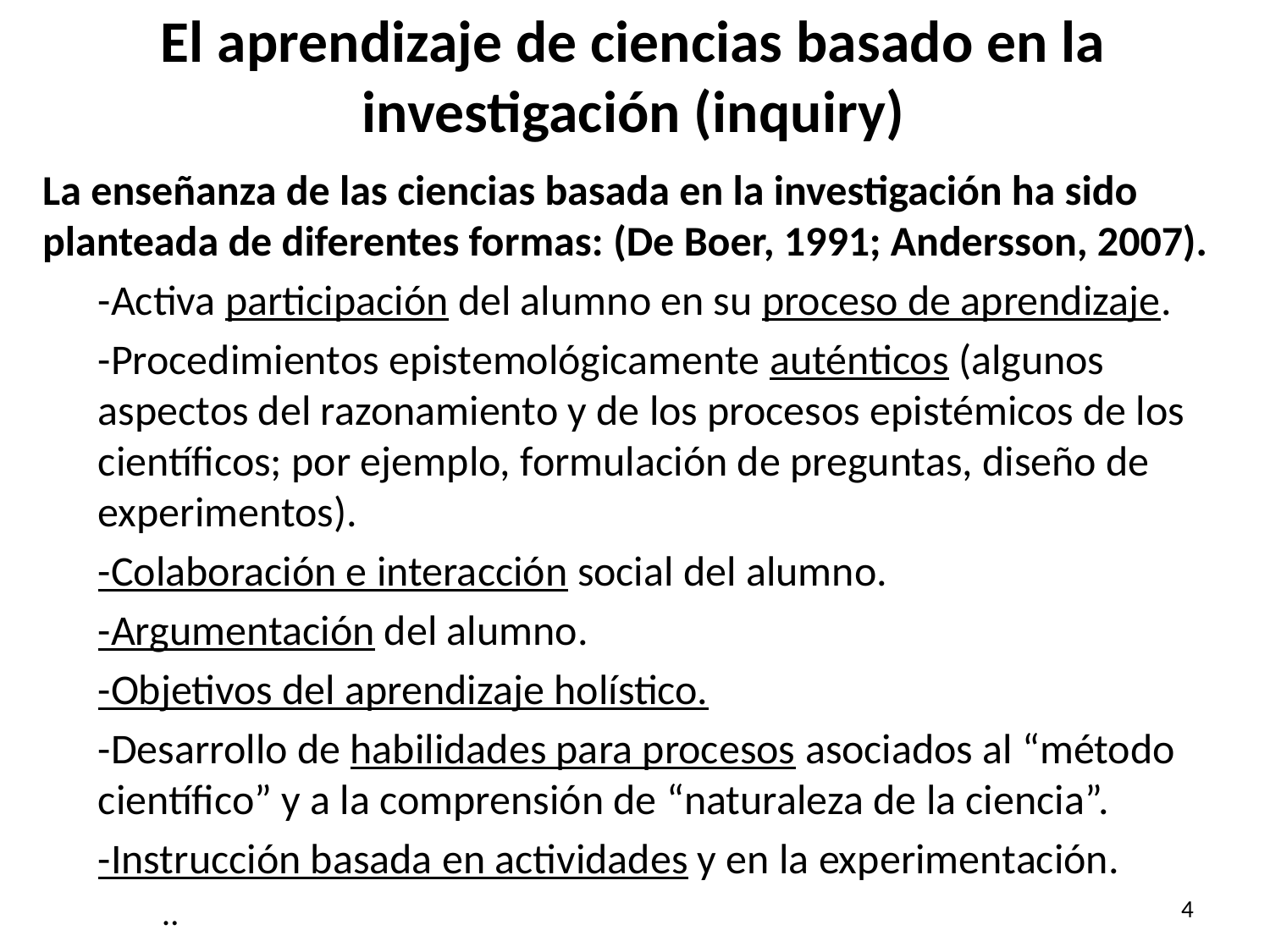

# El aprendizaje de ciencias basado en la investigación (inquiry)
La enseñanza de las ciencias basada en la investigación ha sido planteada de diferentes formas: (De Boer, 1991; Andersson, 2007).
-Activa participación del alumno en su proceso de aprendizaje.
-Procedimientos epistemológicamente auténticos (algunos aspectos del razonamiento y de los procesos epistémicos de los científicos; por ejemplo, formulación de preguntas, diseño de experimentos).
-Colaboración e interacción social del alumno.
-Argumentación del alumno.
-Objetivos del aprendizaje holístico.
-Desarrollo de habilidades para procesos asociados al “método científico” y a la comprensión de “naturaleza de la ciencia”.
-Instrucción basada en actividades y en la experimentación.
..
4